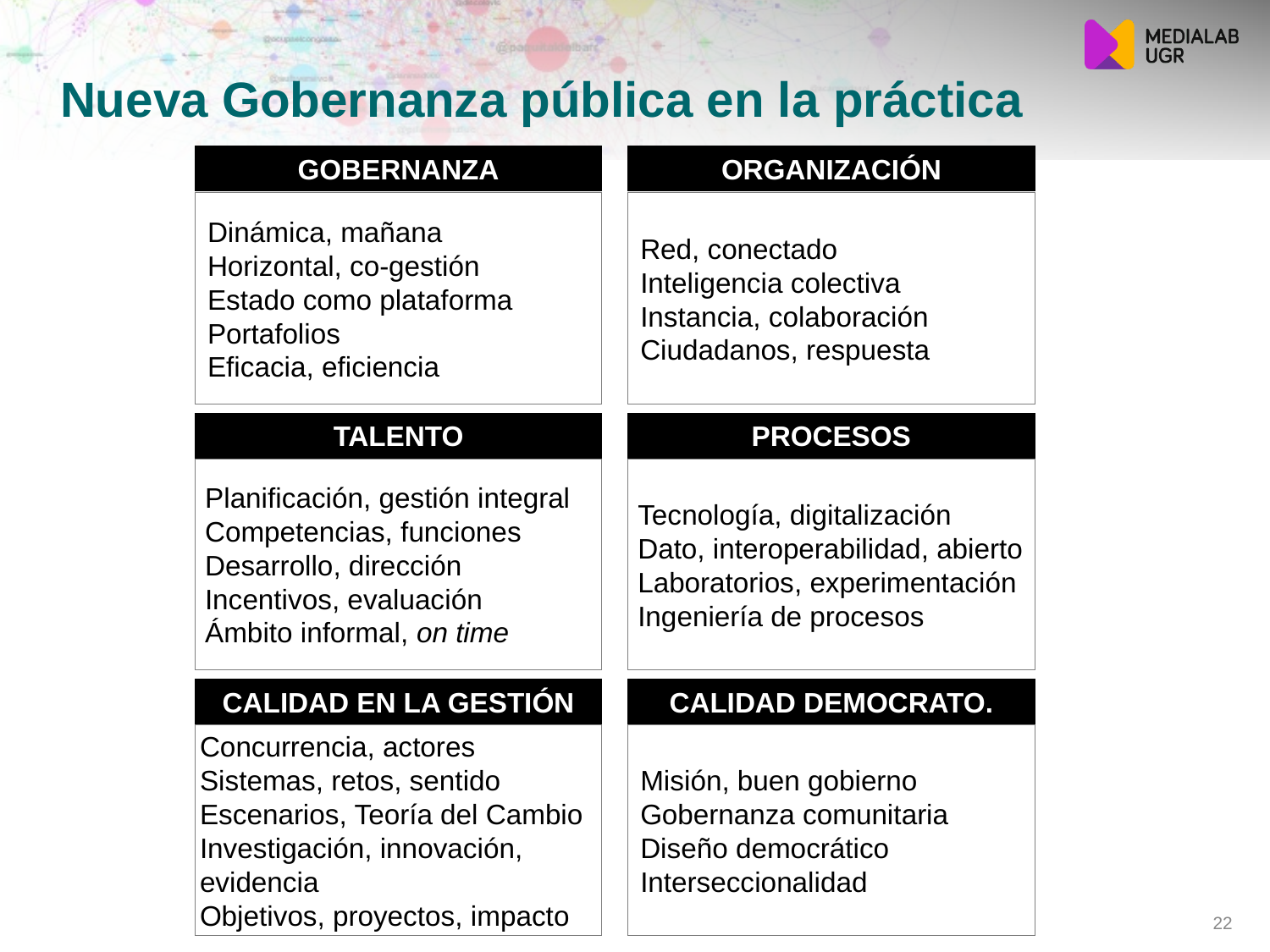

# Nueva Gobernanza pública en la práctica
GOBERNANZA
Dinámica, mañana
Horizontal, co-gestión
Estado como plataforma
Portafolios
Eficacia, eficiencia
oRGANIZACIÓN
Red, conectado
Inteligencia colectiva
Instancia, colaboración
Ciudadanos, respuesta
Talento

Planificación, gestión integral
Competencias, funciones
Desarrollo, dirección
Incentivos, evaluación
Ámbito informal, on time

PROCESOS
Tecnología, digitalización
Dato, interoperabilidad, abierto
Laboratorios, experimentación
Ingeniería de procesos
Calidad en LA gestión
Concurrencia, actores
Sistemas, retos, sentido
Escenarios, Teoría del Cambio
Investigación, innovación, evidencia
Objetivos, proyectos, impacto
CALIDAD DEMOCRATO.
Misión, buen gobierno
Gobernanza comunitaria
Diseño democrático
Interseccionalidad